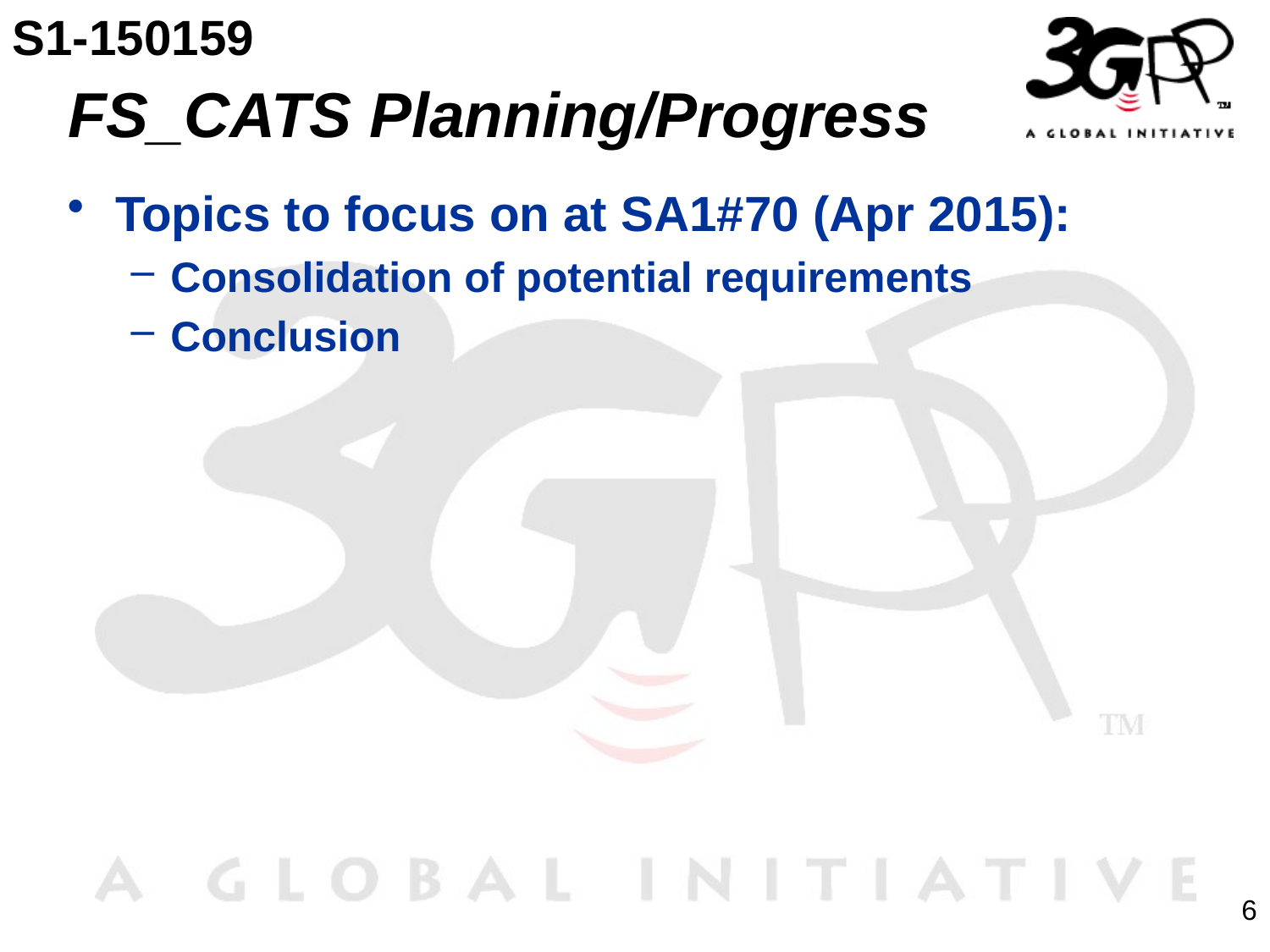

S1-150159
# FS_CATS Planning/Progress
Topics to focus on at SA1#70 (Apr 2015):
Consolidation of potential requirements
Conclusion
6